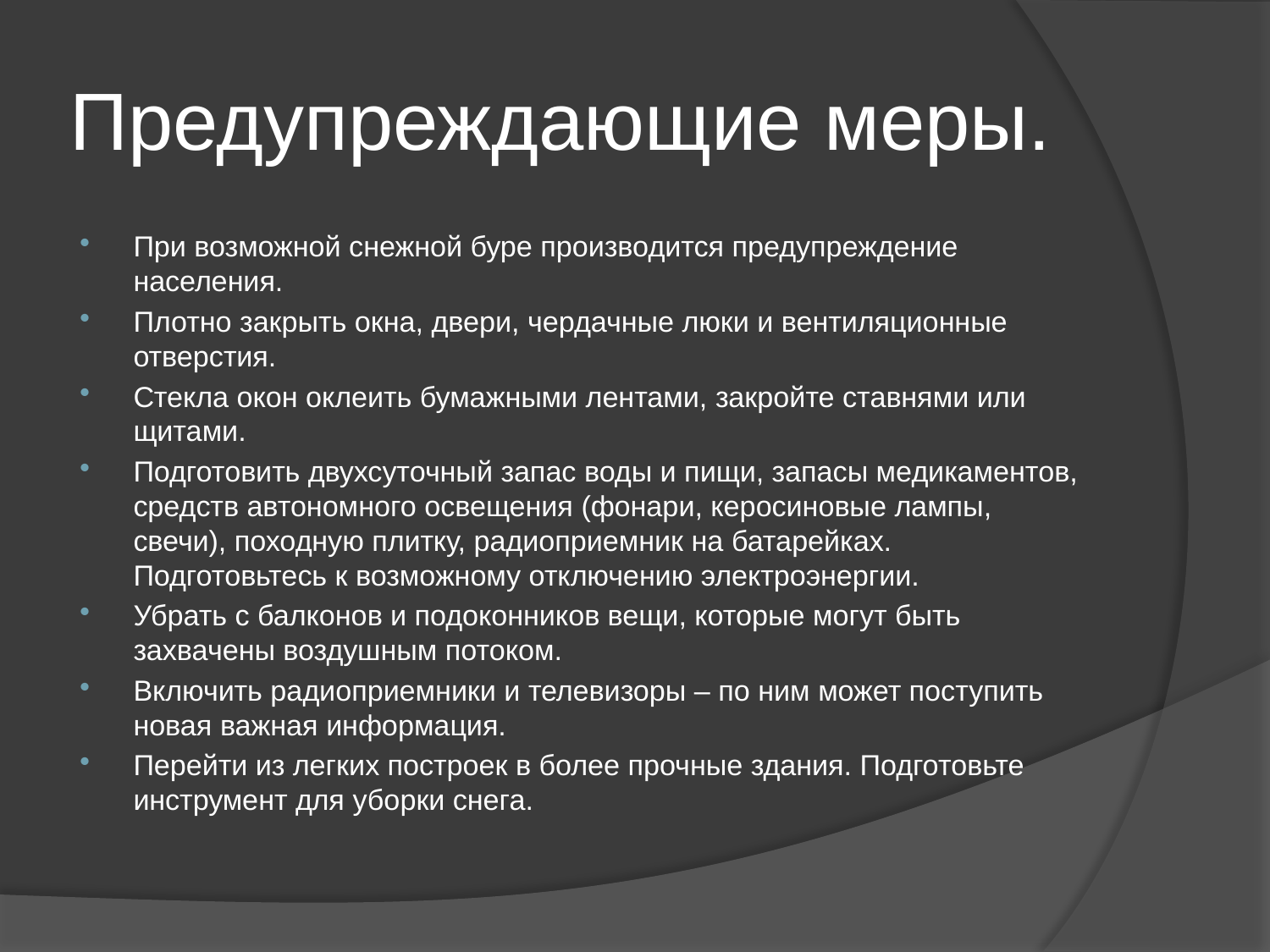

# Предупреждающие меры.
При возможной снежной буре производится предупреждение населения.
Плотно закрыть окна, двери, чердачные люки и вентиляционные отверстия.
Стекла окон оклеить бумажными лентами, закройте ставнями или щитами.
Подготовить двухсуточный запас воды и пищи, запасы медикаментов, средств автономного освещения (фонари, керосиновые лампы, свечи), походную плитку, радиоприемник на батарейках. Подготовьтесь к возможному отключению электроэнергии.
Убрать с балконов и подоконников вещи, которые могут быть захвачены воздушным потоком.
Включить радиоприемники и телевизоры – по ним может поступить новая важная информация.
Перейти из легких построек в более прочные здания. Подготовьте инструмент для уборки снега.